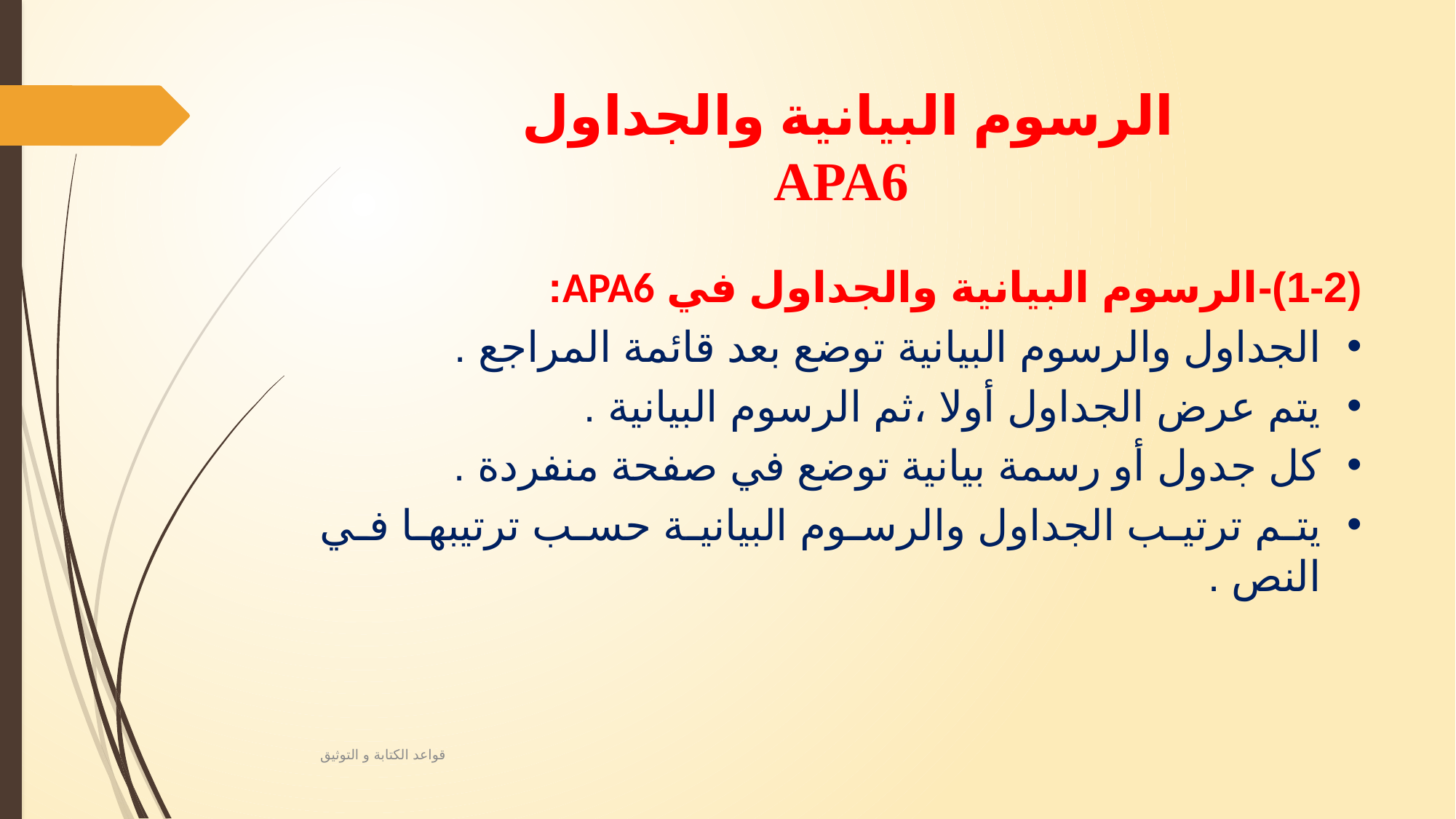

# الرسوم البيانية والجداول APA6
(1-2)-الرسوم البيانية والجداول في APA6:
الجداول والرسوم البيانية توضع بعد قائمة المراجع .
يتم عرض الجداول أولا ،ثم الرسوم البيانية .
كل جدول أو رسمة بيانية توضع في صفحة منفردة .
يتم ترتيب الجداول والرسوم البيانية حسب ترتيبها في النص .
قواعد الكتابة و التوثيق